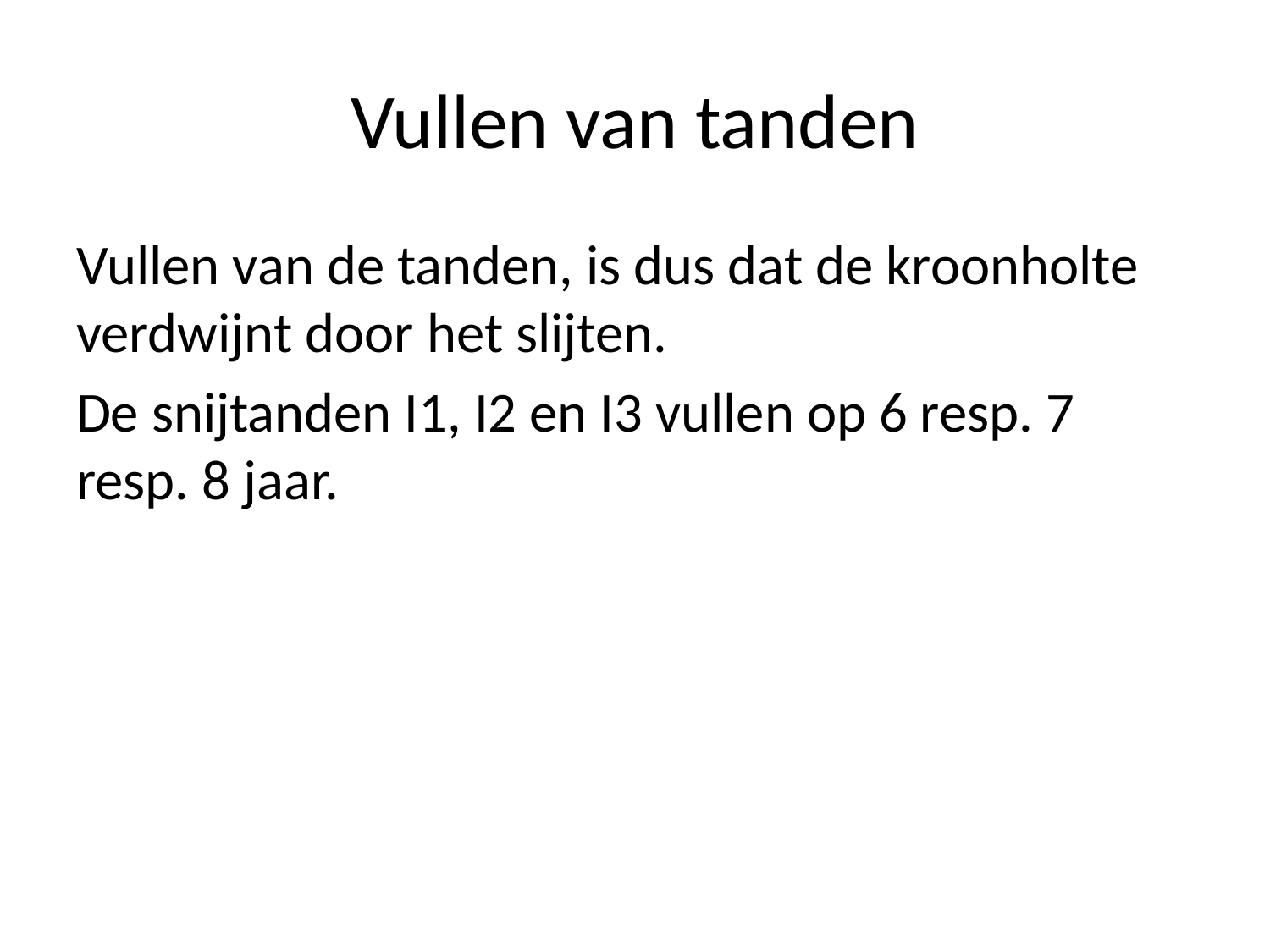

# Vullen van tanden
Vullen van de tanden, is dus dat de kroonholte verdwijnt door het slijten.
De snijtanden I1, I2 en I3 vullen op 6 resp. 7 resp. 8 jaar.